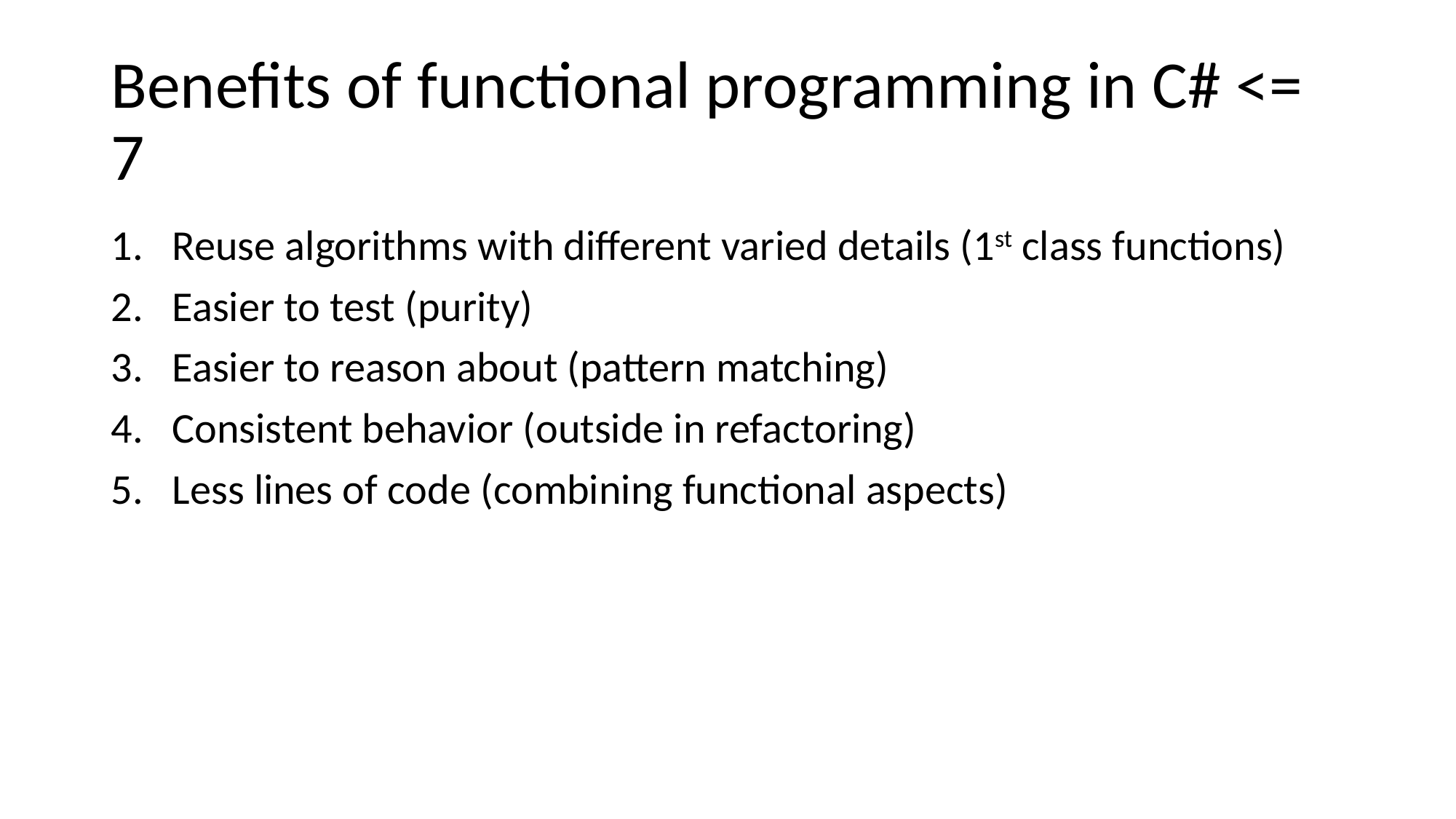

# Benefits of functional programming in C# <= 7
Reuse algorithms with different varied details (1st class functions)
Easier to test (purity)
Easier to reason about (pattern matching)
Consistent behavior (outside in refactoring)
Less lines of code (combining functional aspects)